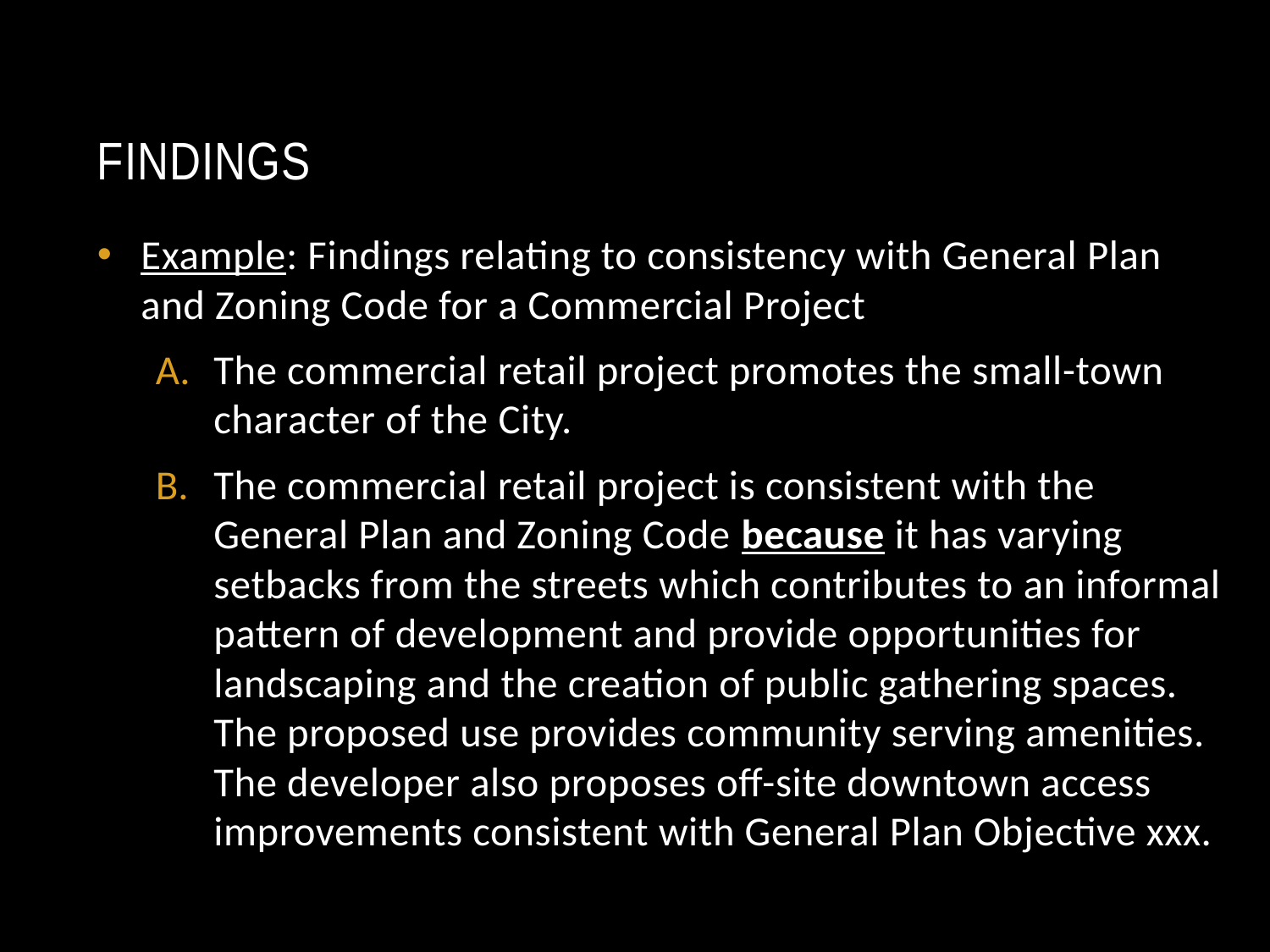

# FINDINGS
Example: Findings relating to consistency with General Plan and Zoning Code for a Commercial Project
The commercial retail project promotes the small-town character of the City.
The commercial retail project is consistent with the General Plan and Zoning Code because it has varying setbacks from the streets which contributes to an informal pattern of development and provide opportunities for landscaping and the creation of public gathering spaces. The proposed use provides community serving amenities. The developer also proposes off-site downtown access improvements consistent with General Plan Objective xxx.